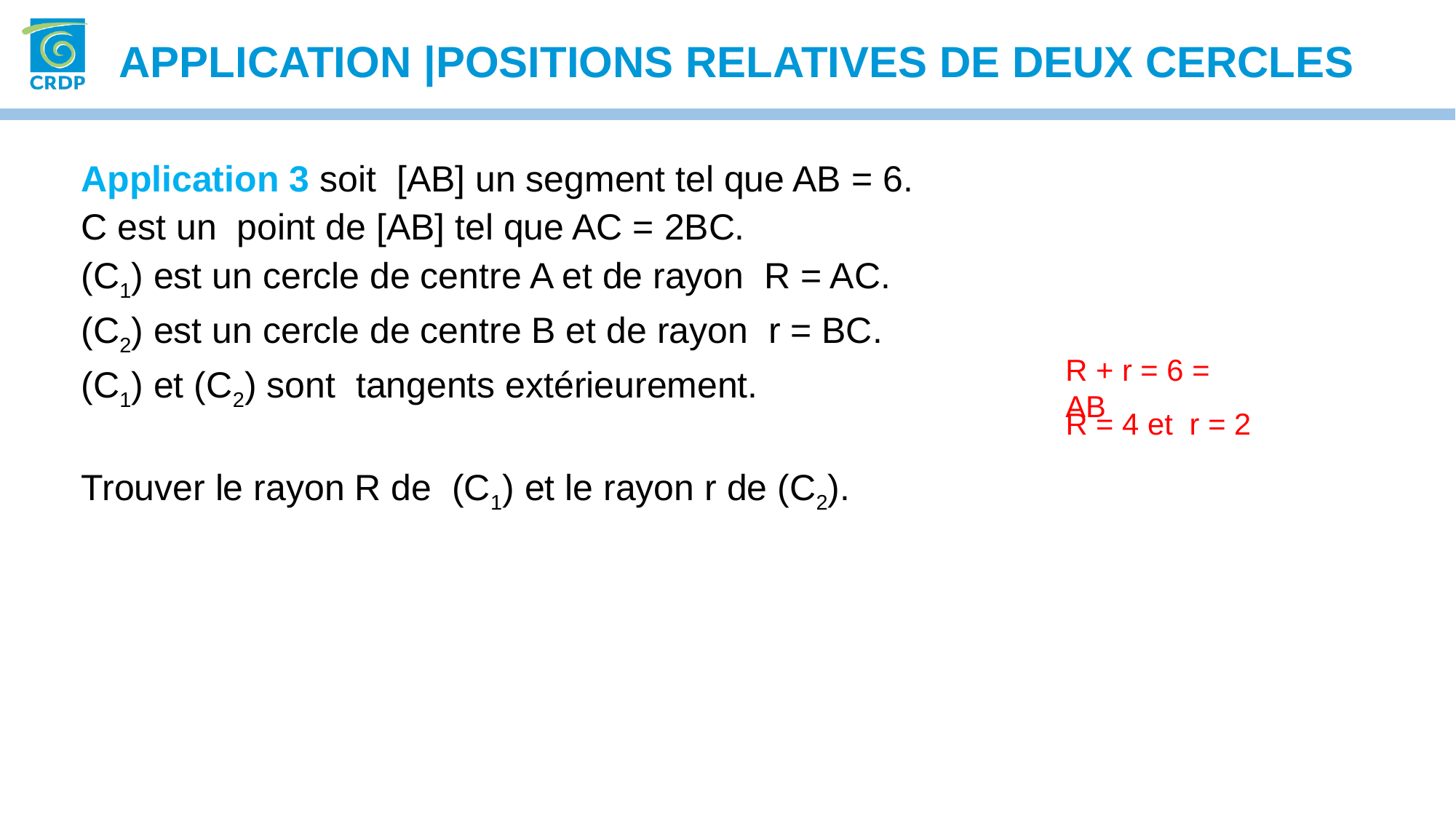

Application |POSITIONS relatives de deux CeRCLES
Application 3 soit  [AB] un segment tel que AB = 6.
C est un  point de [AB] tel que AC = 2BC.
(C1) est un cercle de centre A et de rayon  R = AC.
(C2) est un cercle de centre B et de rayon  r = BC.
(C1) et (C2) sont  tangents extérieurement.

Trouver le rayon R de  (C1) et le rayon r de (C2).

R + r = 6 = AB
R = 4 et  r = 2